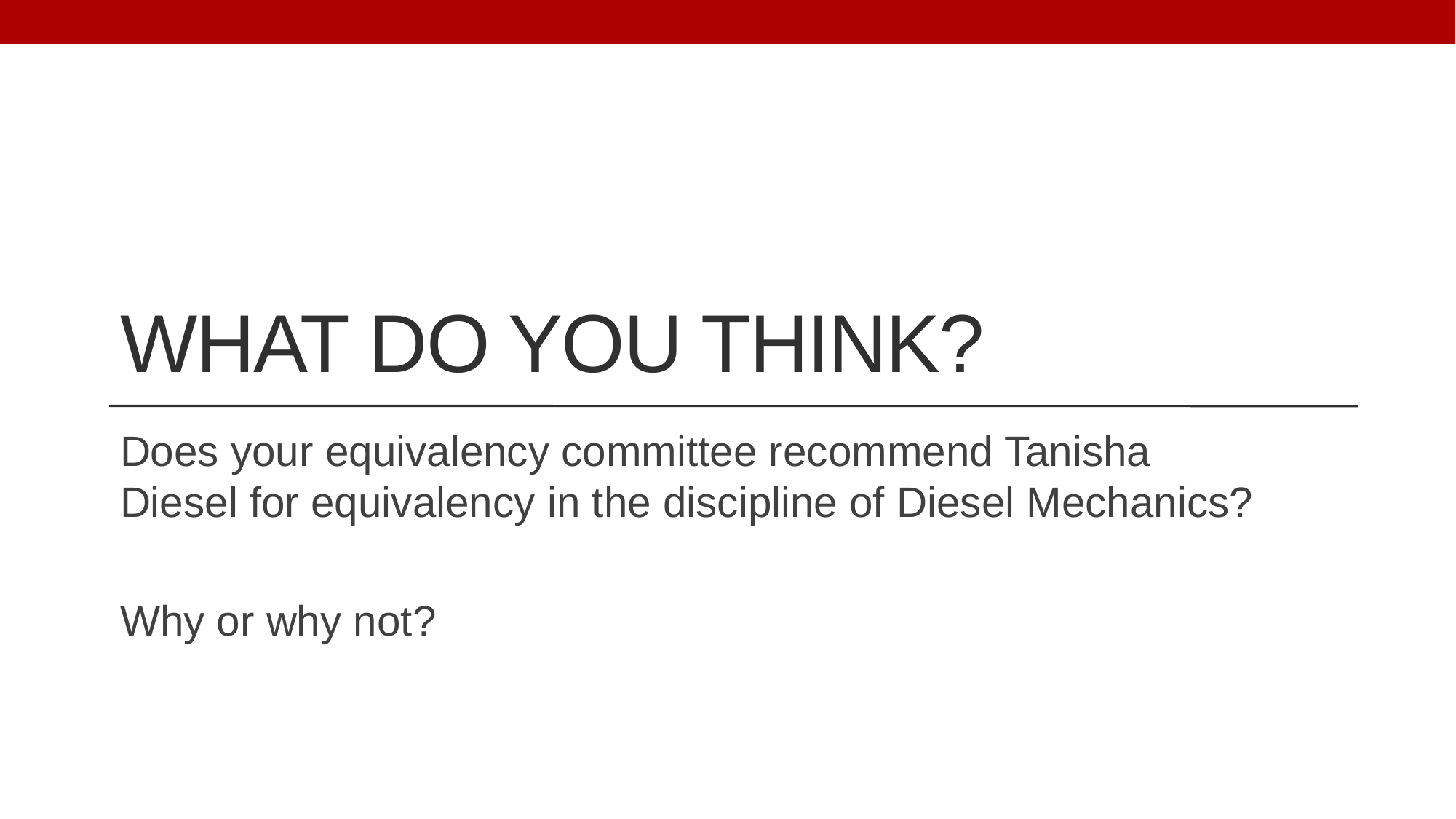

# What do you think?
Does your equivalency committee recommend Tanisha Diesel for equivalency in the discipline of Diesel Mechanics?

Why or why not?